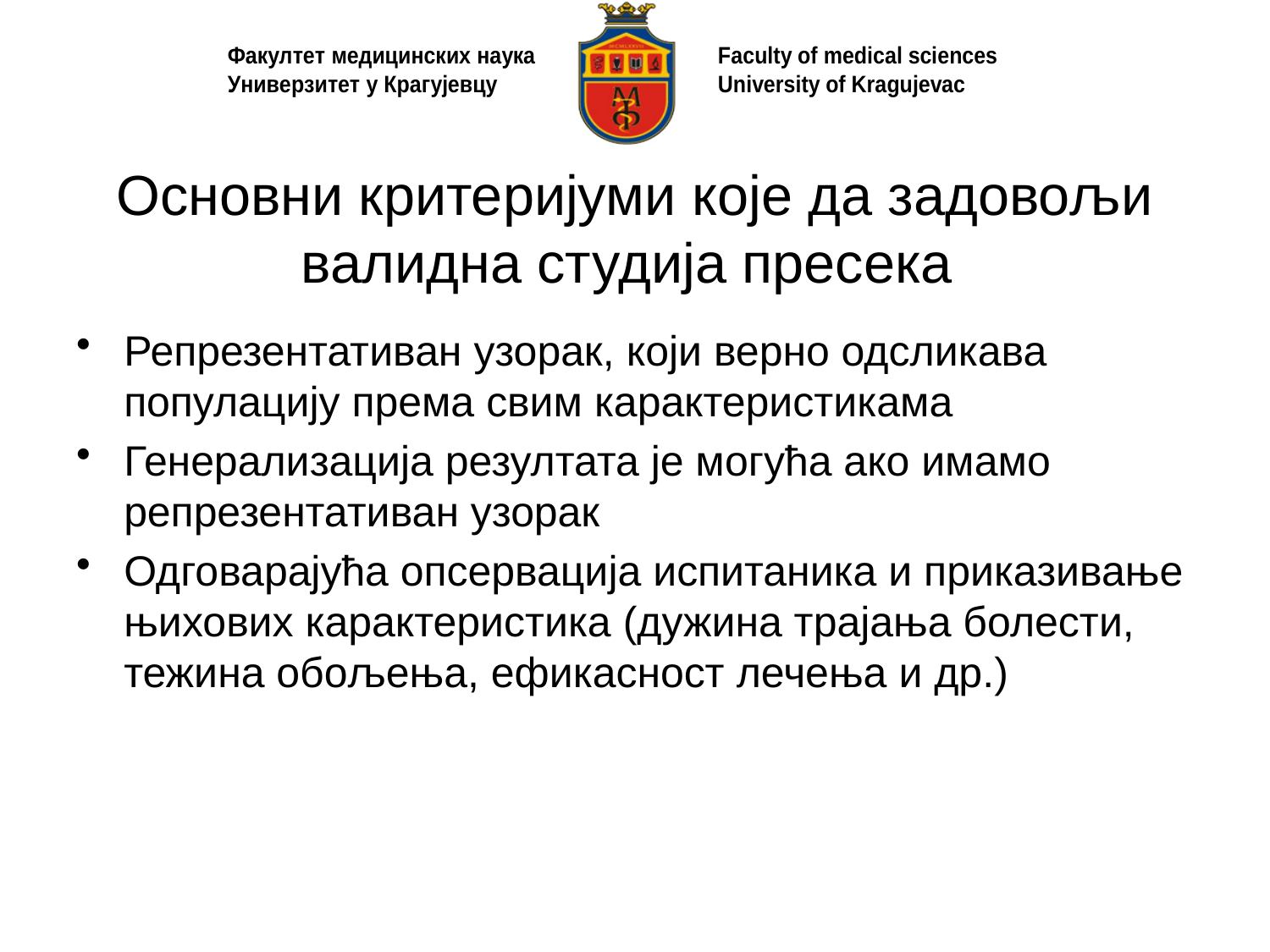

# Основни критеријуми које да задовољи валидна студија пресека
Репрезентативан узорак, који верно одсликава популацију према свим карактеристикама
Генерализација резултата је могућа ако имамо репрезентативан узорак
Одговарајућа опсервација испитаника и приказивање њихових карактеристика (дужина трајања болести, тежина обољења, ефикасност лечења и др.)